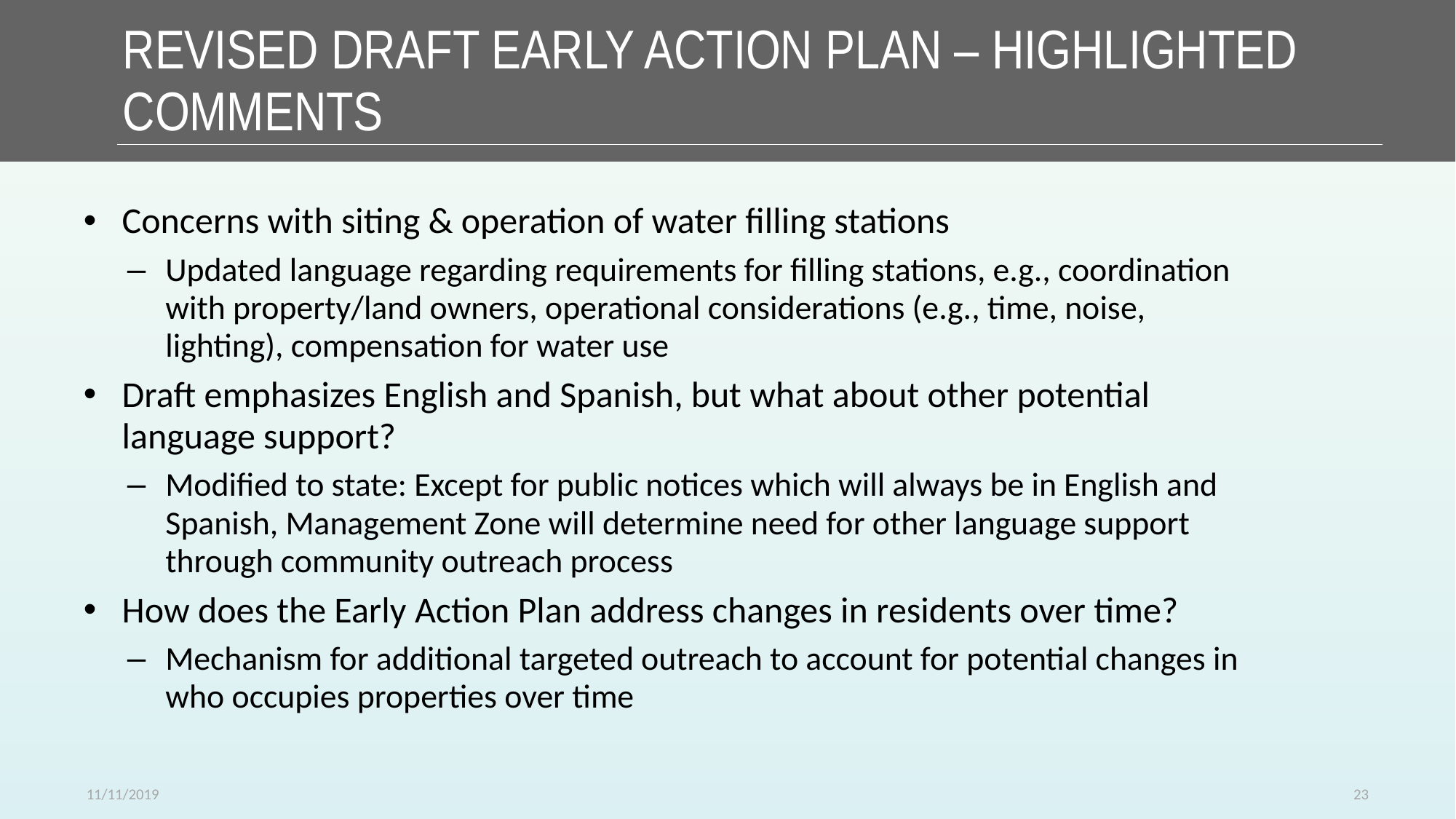

# Revised Draft Early Action Plan – Highlighted Comments
Concerns with siting & operation of water filling stations
Updated language regarding requirements for filling stations, e.g., coordination with property/land owners, operational considerations (e.g., time, noise, lighting), compensation for water use
Draft emphasizes English and Spanish, but what about other potential language support?
Modified to state: Except for public notices which will always be in English and Spanish, Management Zone will determine need for other language support through community outreach process
How does the Early Action Plan address changes in residents over time?
Mechanism for additional targeted outreach to account for potential changes in who occupies properties over time

23
11/11/2019